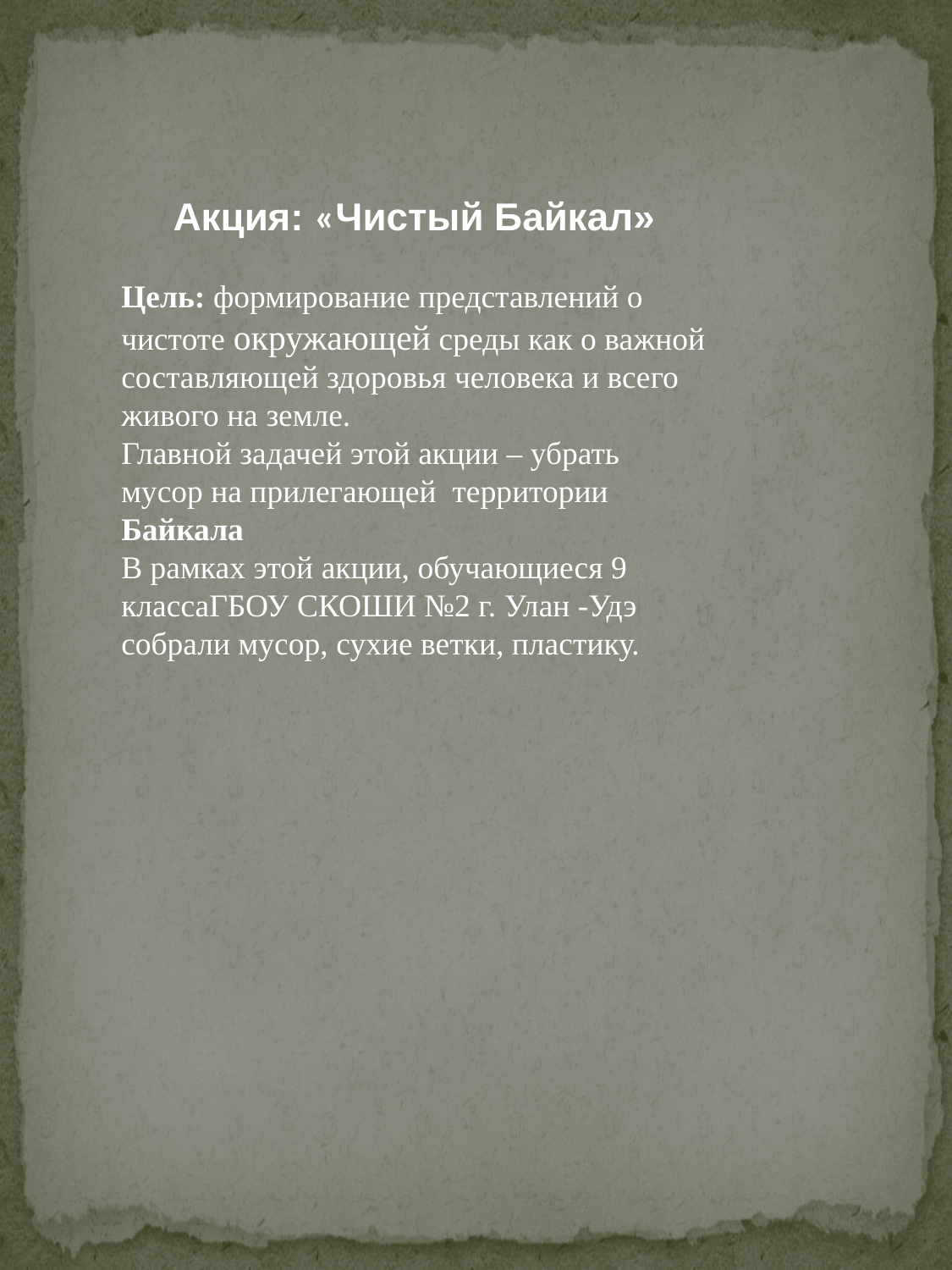

Акция: «Чистый Байкал»

Цель: формирование представлений о чистоте окружающей среды как о важной составляющей здоровья человека и всего живого на земле.
Главной задачей этой акции – убрать мусор на прилегающей  территории Байкала
В рамках этой акции, обучающиеся 9 классаГБОУ СКОШИ №2 г. Улан -Удэ собрали мусор, сухие ветки, пластику.